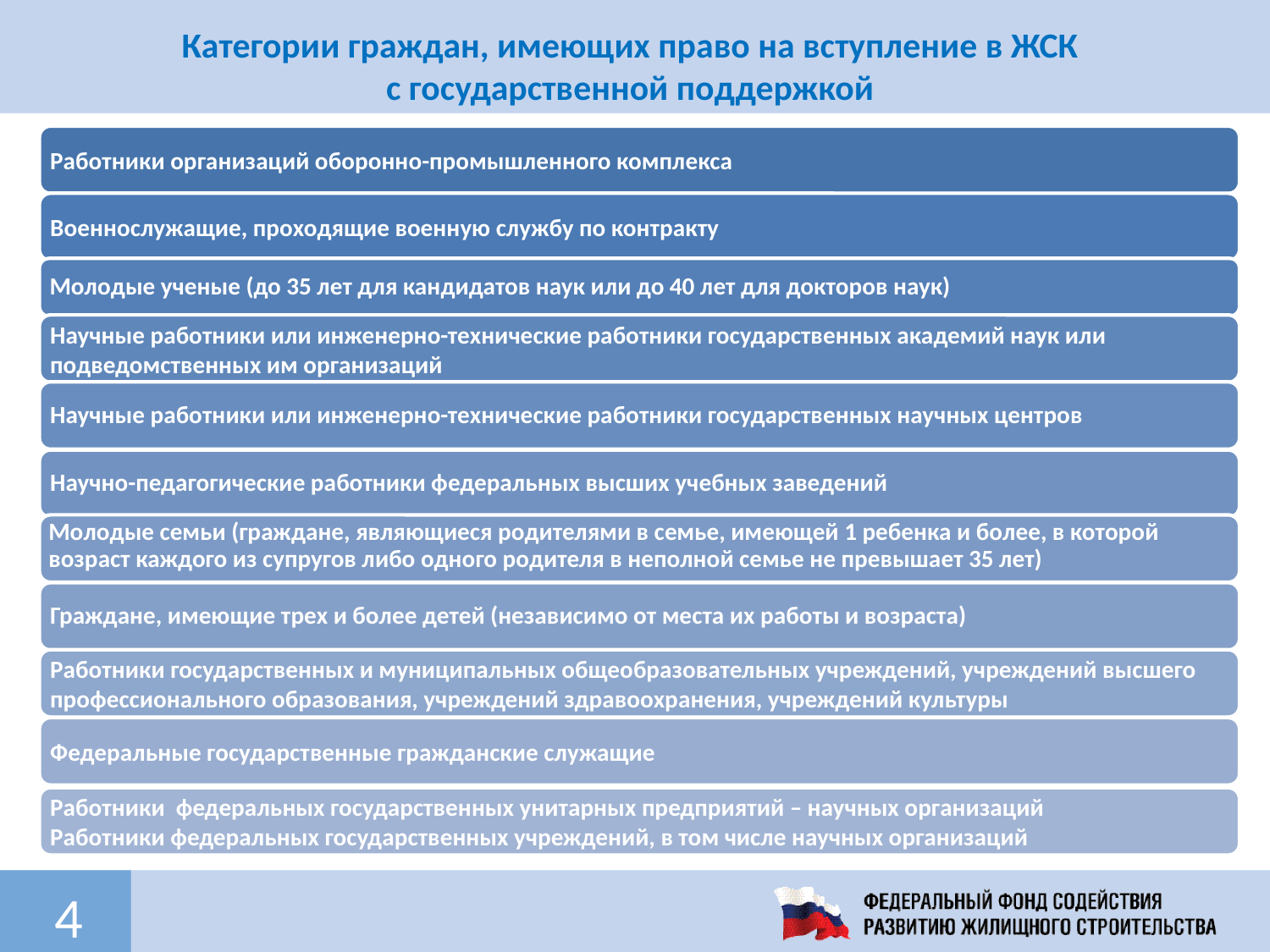

Категории граждан, имеющих право на вступление в ЖСК
 с государственной поддержкой
Работники организаций оборонно-промышленного комплекса
Военнослужащие, проходящие военную службу по контракту
Молодые ученые (до 35 лет для кандидатов наук или до 40 лет для докторов наук)
Научные работники или инженерно-технические работники государственных академий наук или подведомственных им организаций
Научные работники или инженерно-технические работники государственных научных центров
Научно-педагогические работники федеральных высших учебных заведений

Молодые семьи (граждане, являющиеся родителями в семье, имеющей 1 ребенка и более, в которой возраст каждого из супругов либо одного родителя в неполной семье не превышает 35 лет)

Граждане, имеющие трех и более детей (независимо от места их работы и возраста)
Работники государственных и муниципальных общеобразовательных учреждений, учреждений высшего профессионального образования, учреждений здравоохранения, учреждений культуры
Федеральные государственные гражданские служащие

Работники  федеральных государственных унитарных предприятий – научных организаций
Работники федеральных государственных учреждений, в том числе научных организаций

4